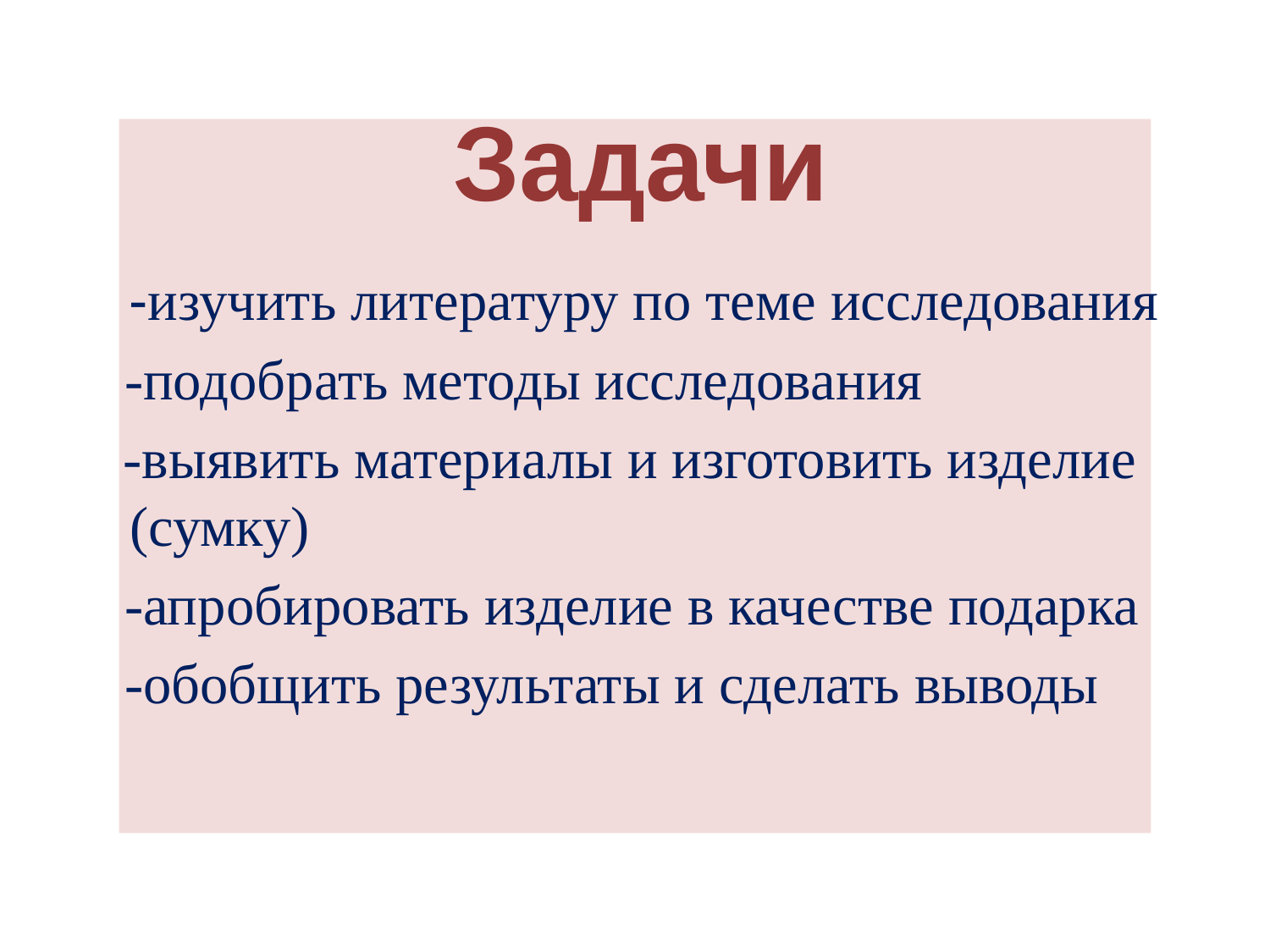

# Задачи
   -изучить литературу по теме исследования
   -подобрать методы исследования
   -выявить материалы и изготовить изделие (сумку)
   -апробировать изделие в качестве подарка
   -обобщить результаты и сделать выводы